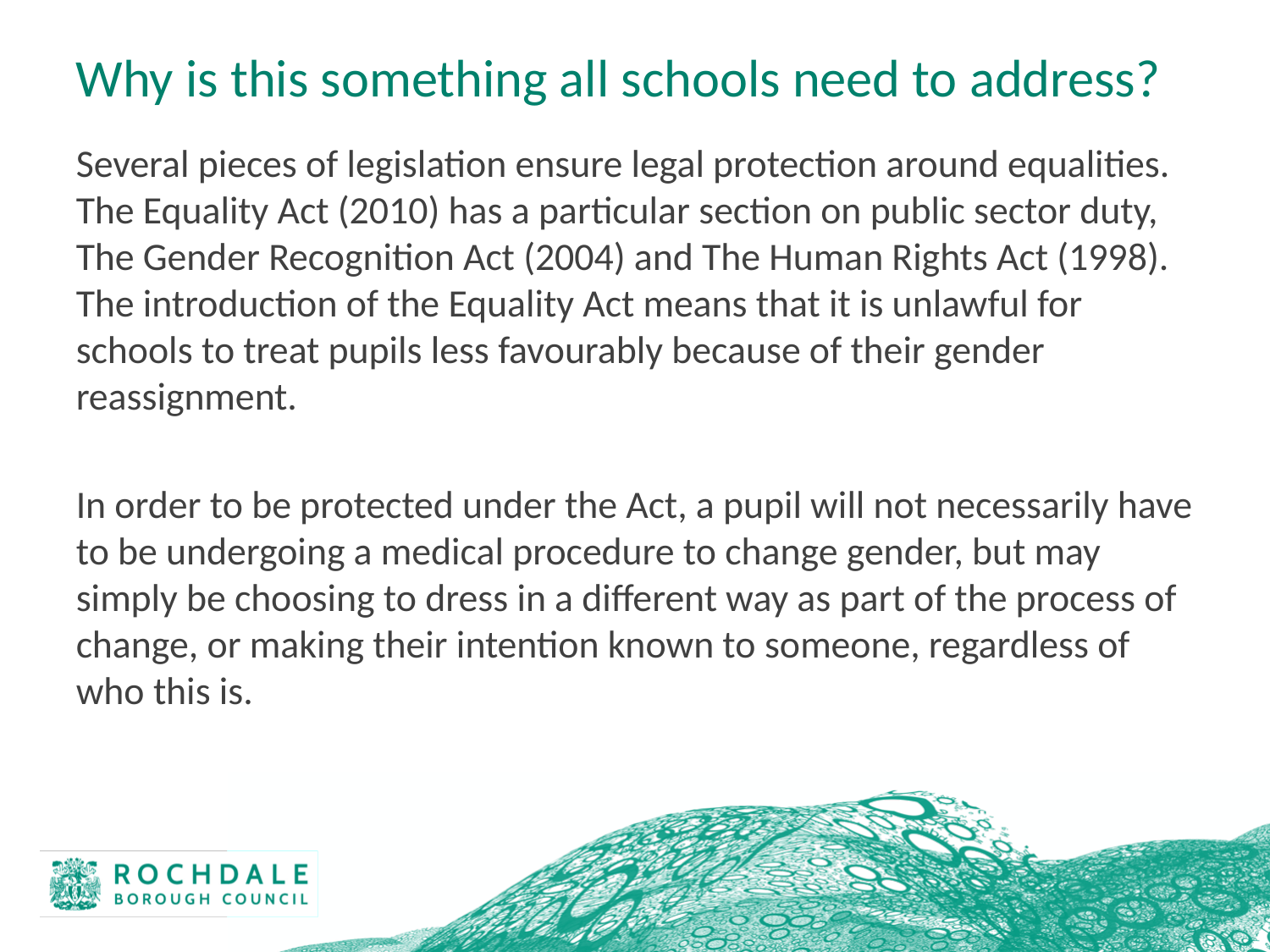

# Why is this something all schools need to address?
Several pieces of legislation ensure legal protection around equalities. The Equality Act (2010) has a particular section on public sector duty, The Gender Recognition Act (2004) and The Human Rights Act (1998). The introduction of the Equality Act means that it is unlawful for schools to treat pupils less favourably because of their gender reassignment.

In order to be protected under the Act, a pupil will not necessarily have to be undergoing a medical procedure to change gender, but may simply be choosing to dress in a different way as part of the process of change, or making their intention known to someone, regardless of who this is.